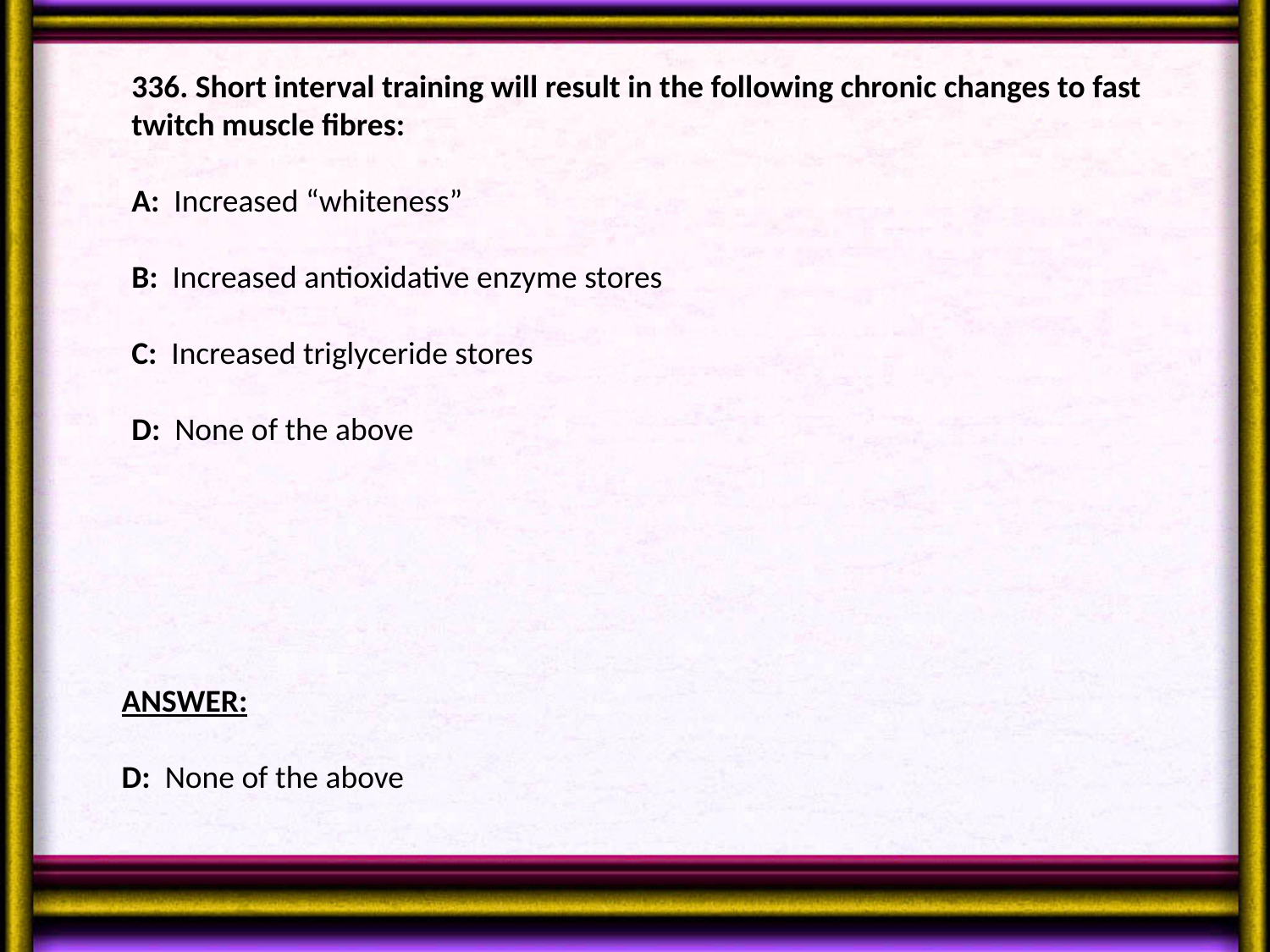

336. Short interval training will result in the following chronic changes to fast twitch muscle fibres:

A:  Increased “whiteness”

B:  Increased antioxidative enzyme stores

C:  Increased triglyceride stores

D:  None of the above

ANSWER:

D:  None of the above